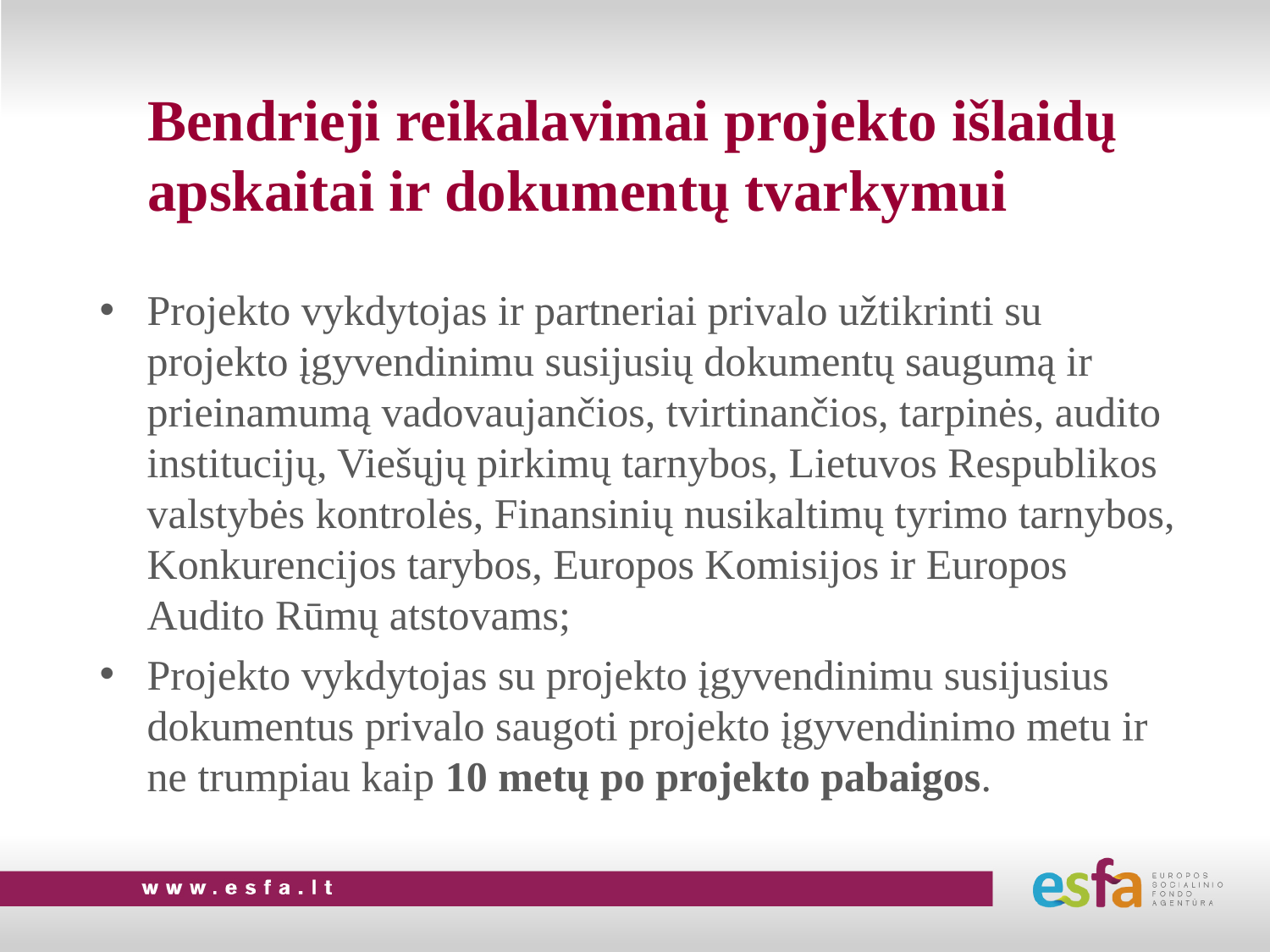

# Bendrieji reikalavimai projekto išlaidų apskaitai ir dokumentų tvarkymui
Projekto vykdytojas ir partneriai privalo užtikrinti su projekto įgyvendinimu susijusių dokumentų saugumą ir prieinamumą vadovaujančios, tvirtinančios, tarpinės, audito institucijų, Viešųjų pirkimų tarnybos, Lietuvos Respublikos valstybės kontrolės, Finansinių nusikaltimų tyrimo tarnybos, Konkurencijos tarybos, Europos Komisijos ir Europos Audito Rūmų atstovams;
Projekto vykdytojas su projekto įgyvendinimu susijusius dokumentus privalo saugoti projekto įgyvendinimo metu ir ne trumpiau kaip 10 metų po projekto pabaigos.